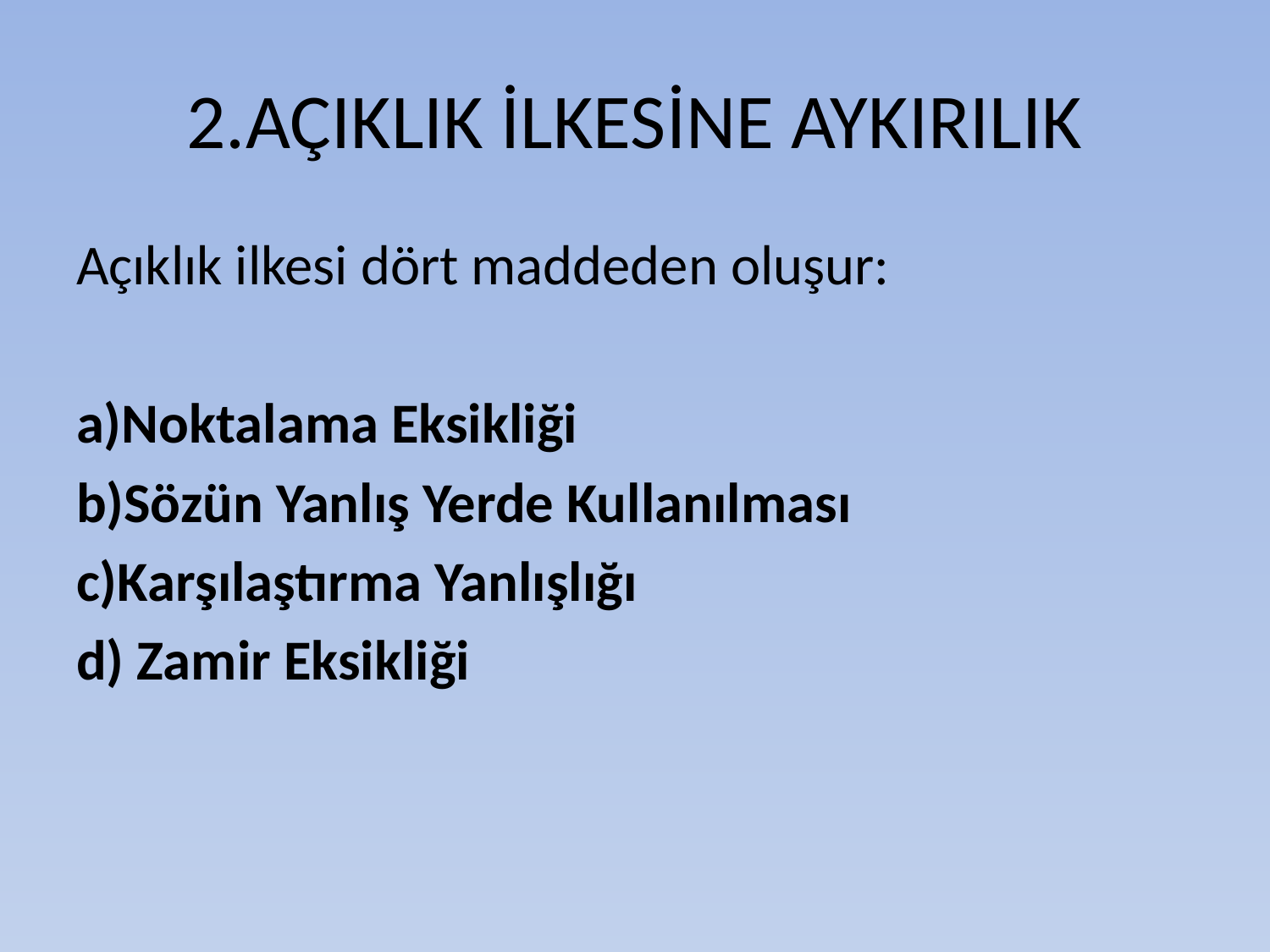

# 2.AÇIKLIK İLKESİNE AYKIRILIK
Açıklık ilkesi dört maddeden oluşur:

a)Noktalama Eksikliği
b)Sözün Yanlış Yerde Kullanılması
c)Karşılaştırma Yanlışlığı
d) Zamir Eksikliği